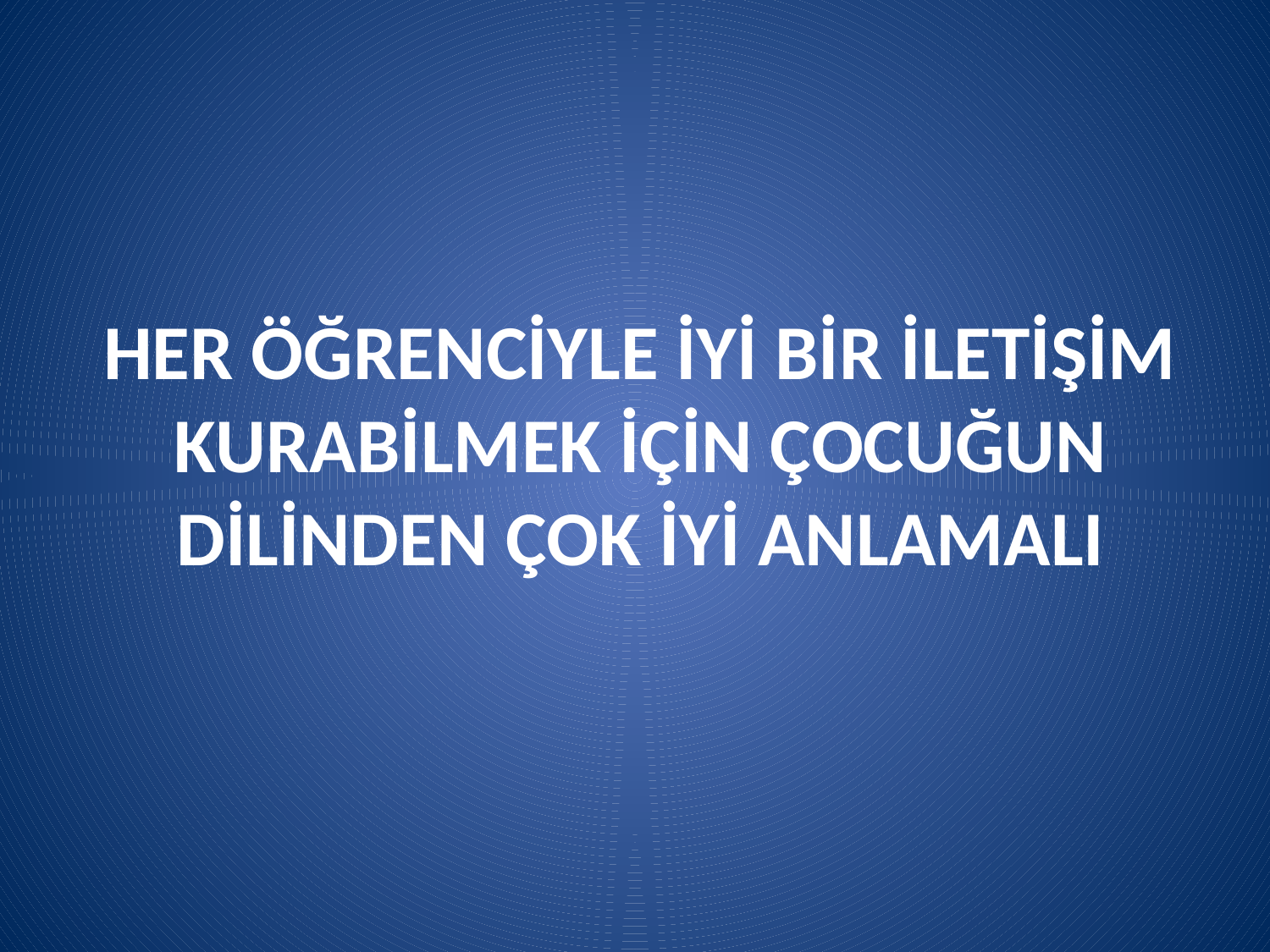

# HER ÖĞRENCİYLE İYİ BİR İLETİŞİM KURABİLMEK İÇİN ÇOCUĞUN DİLİNDEN ÇOK İYİ ANLAMALI